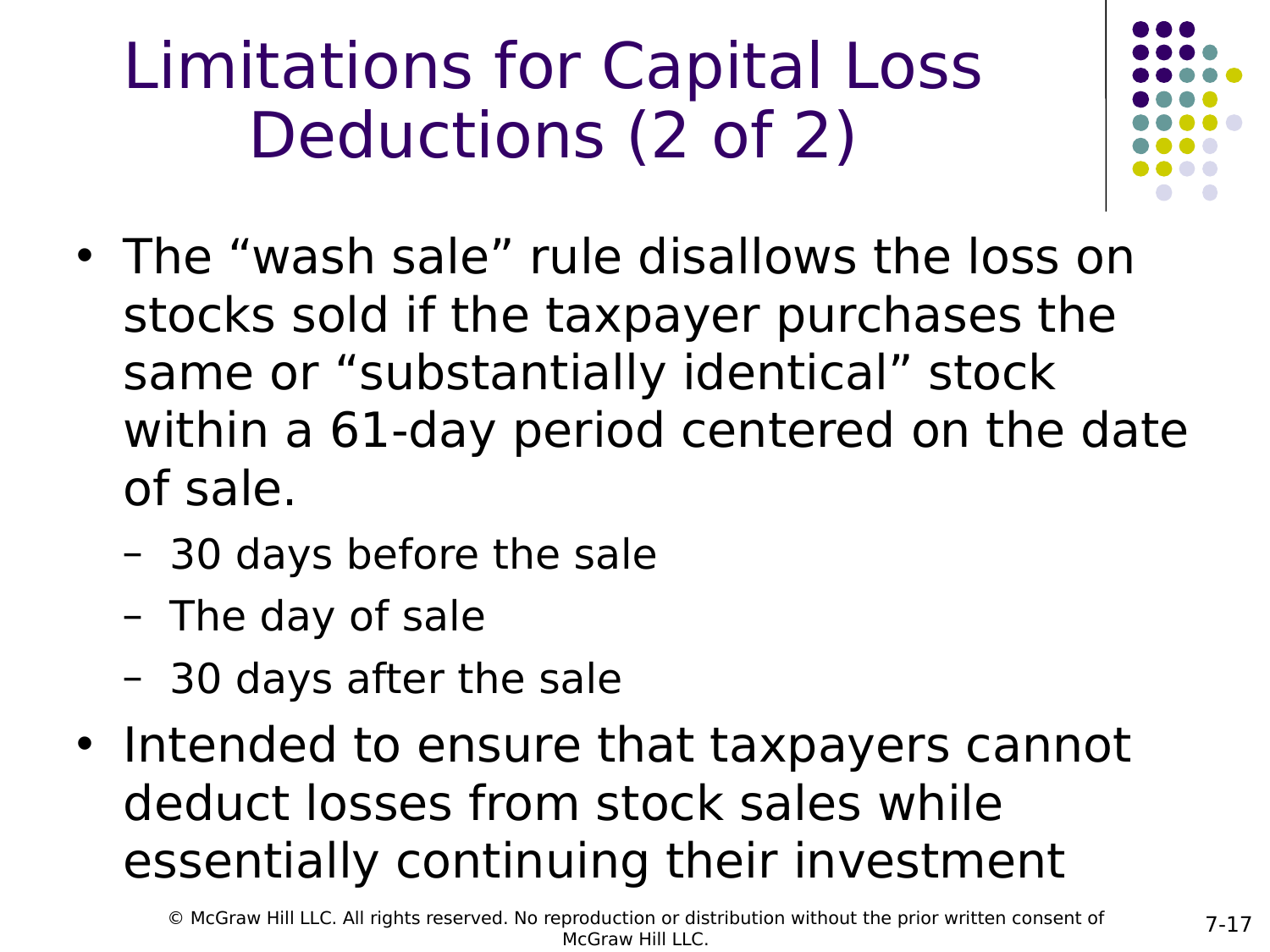

# Limitations for Capital Loss Deductions (2 of 2)
The “wash sale” rule disallows the loss on stocks sold if the taxpayer purchases the same or “substantially identical” stock within a 61-day period centered on the date of sale.
30 days before the sale
The day of sale
30 days after the sale
Intended to ensure that taxpayers cannot deduct losses from stock sales while essentially continuing their investment
7-17